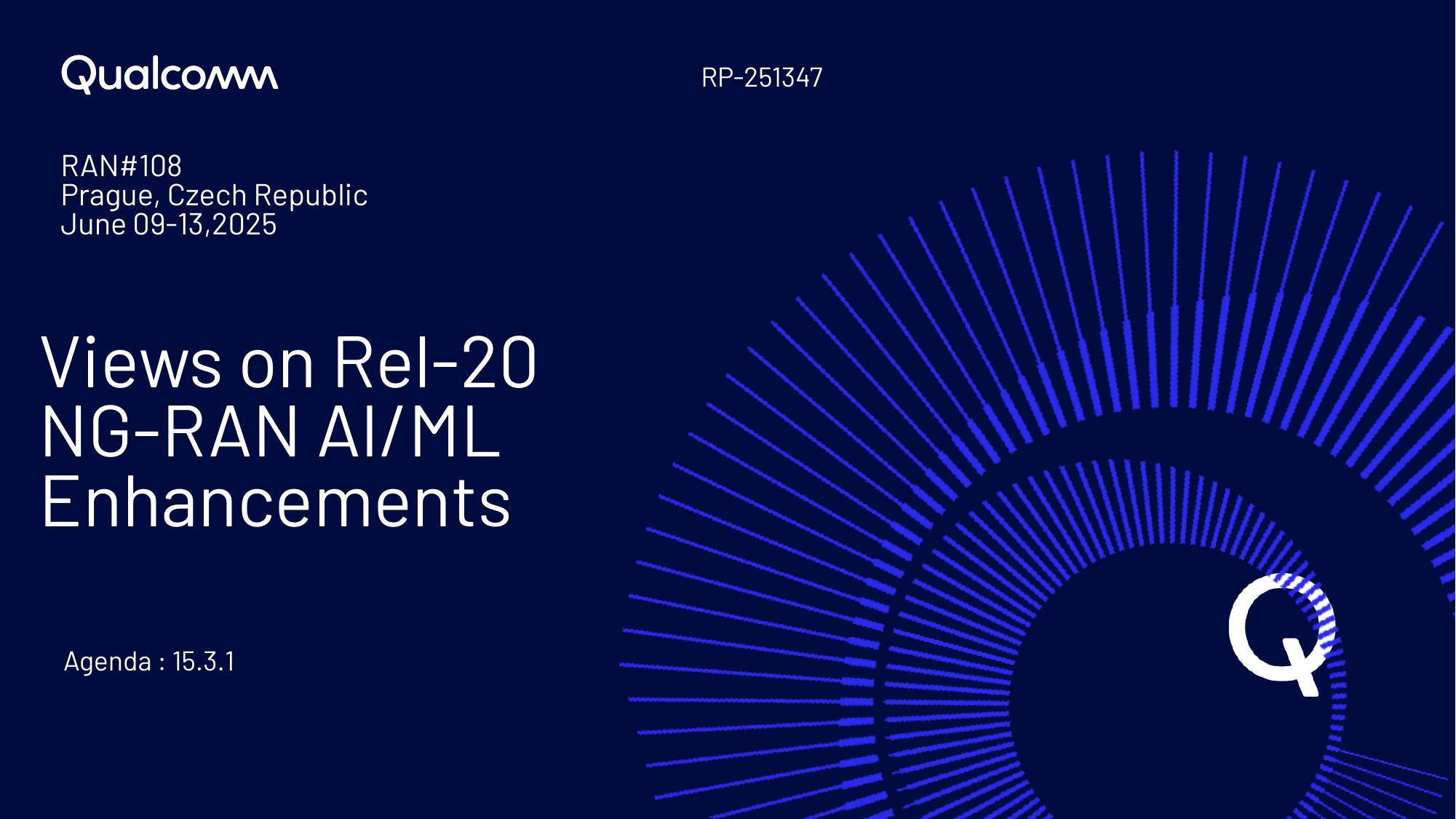

RP-251347
RAN#108
Prague, Czech Republic
June 09-13,2025

# Views on Rel-20 NG-RAN AI/ML Enhancements
Agenda : 15.3.1